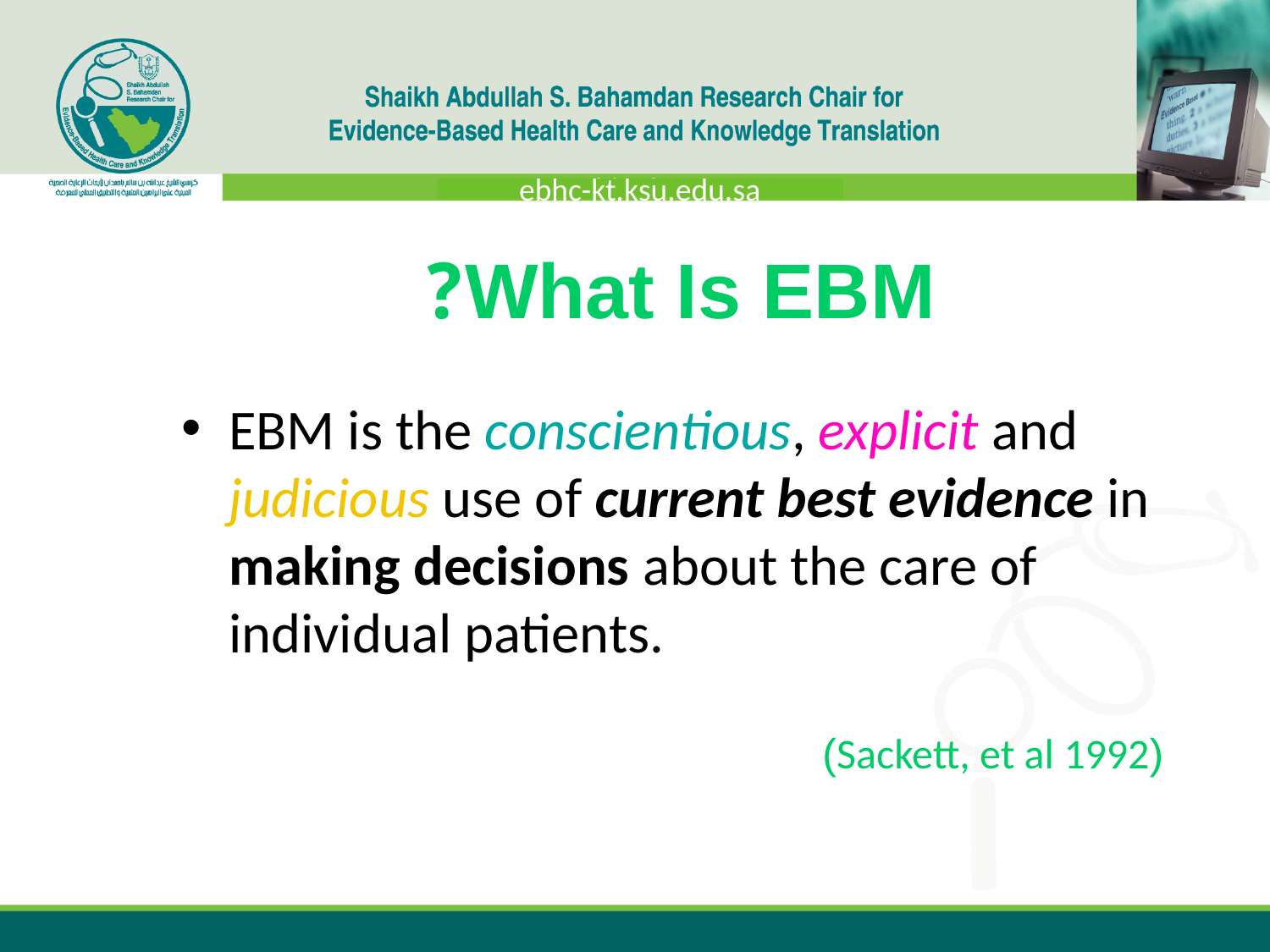

What Is EBM?
EBM is the conscientious, explicit and judicious use of current best evidence in making decisions about the care of individual patients.
(Sackett, et al 1992)